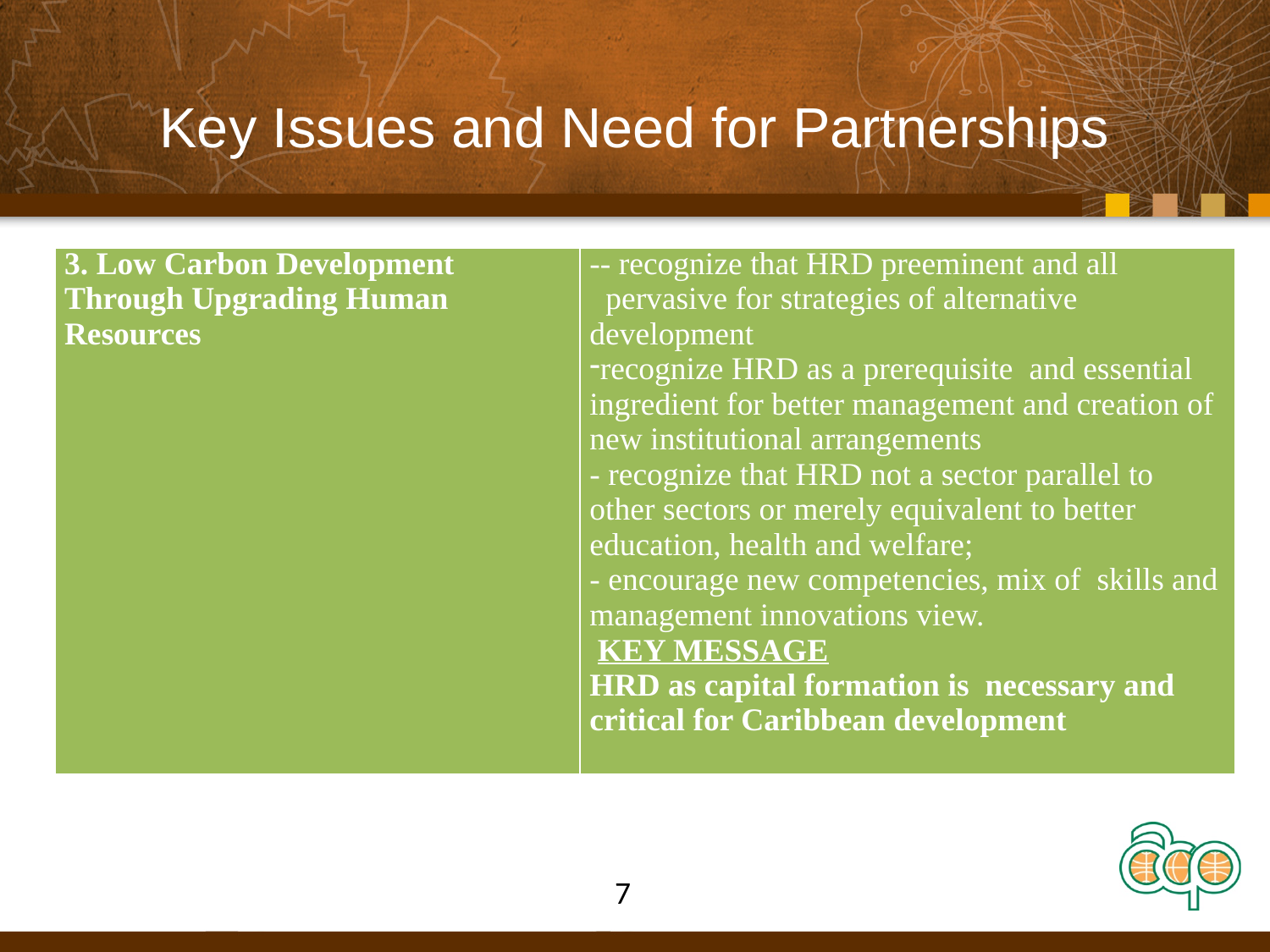

# Key Issues and Need for Partnerships
| 3. Low Carbon Development Through Upgrading Human Resources | -- recognize that HRD preeminent and all pervasive for strategies of alternative development recognize HRD as a prerequisite and essential ingredient for better management and creation of new institutional arrangements - recognize that HRD not a sector parallel to other sectors or merely equivalent to better education, health and welfare; - encourage new competencies, mix of skills and management innovations view. KEY MESSAGE HRD as capital formation is necessary and critical for Caribbean development |
| --- | --- |
	7